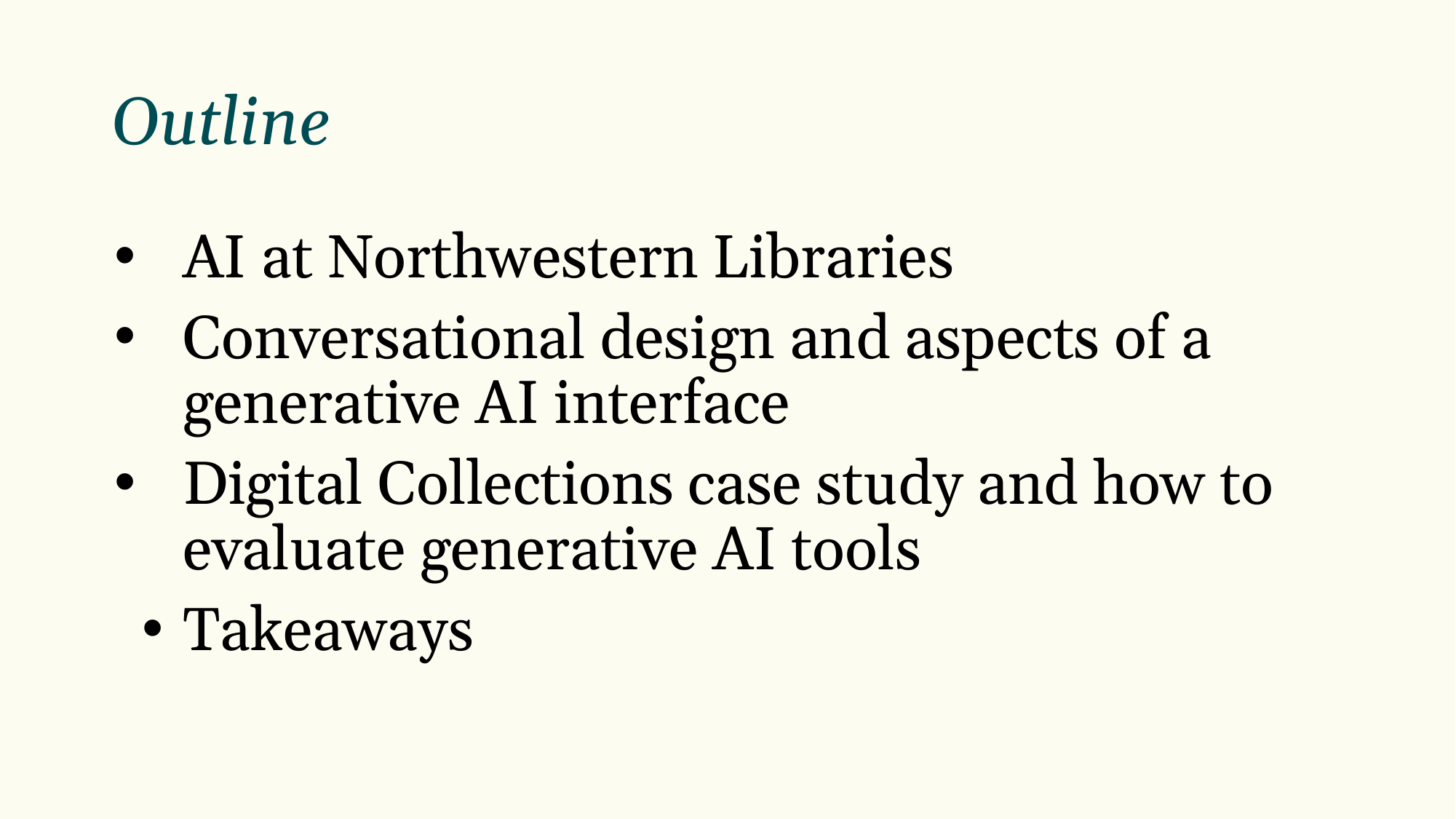

# Outline
AI at Northwestern Libraries
Conversational design and aspects of a generative AI interface
Digital Collections case study and how to evaluate generative AI tools
Takeaways